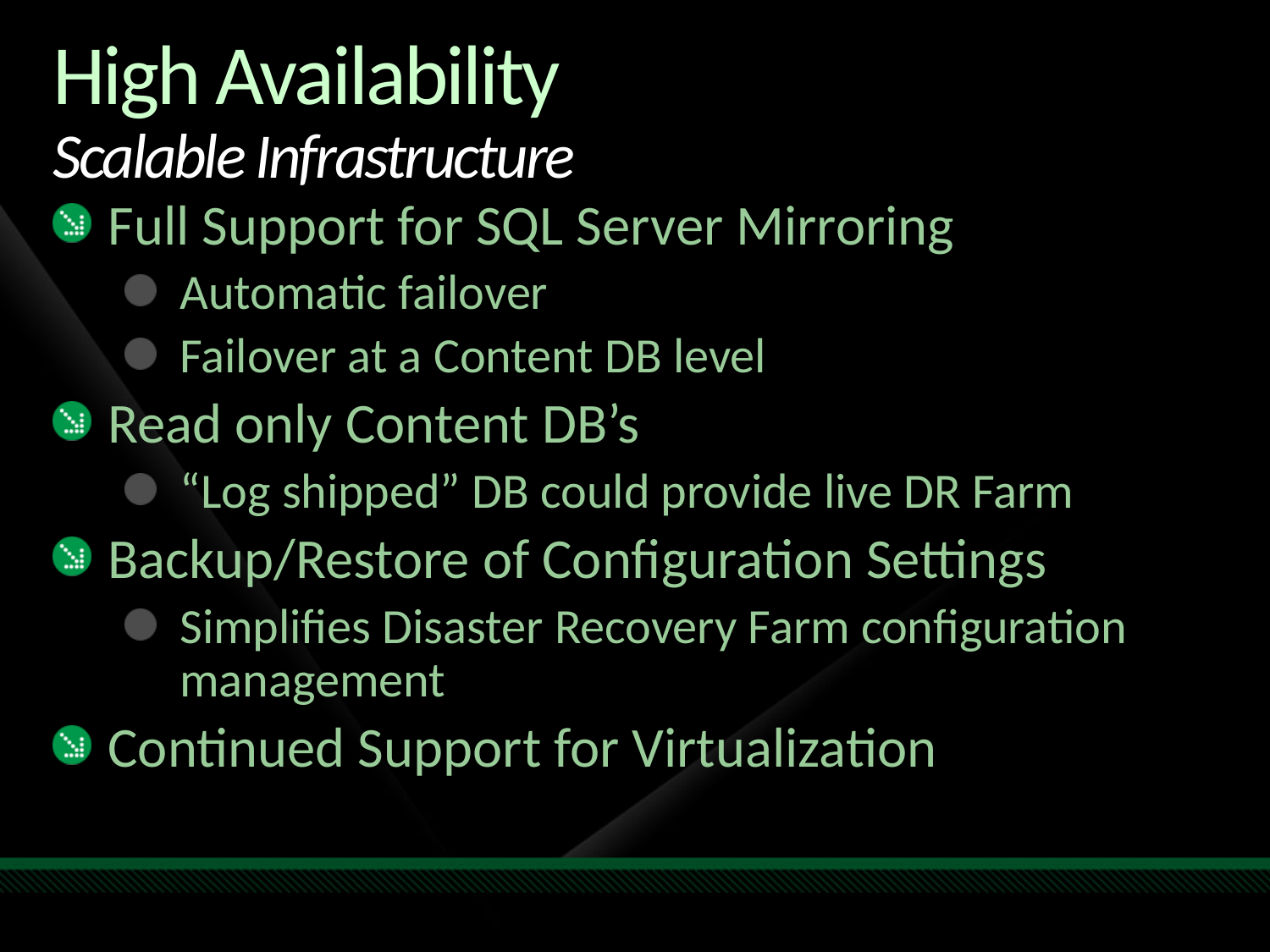

# High Availability Scalable Infrastructure
Full Support for SQL Server Mirroring
Automatic failover
Failover at a Content DB level
Read only Content DB’s
“Log shipped” DB could provide live DR Farm
Backup/Restore of Configuration Settings
Simplifies Disaster Recovery Farm configuration management
Continued Support for Virtualization